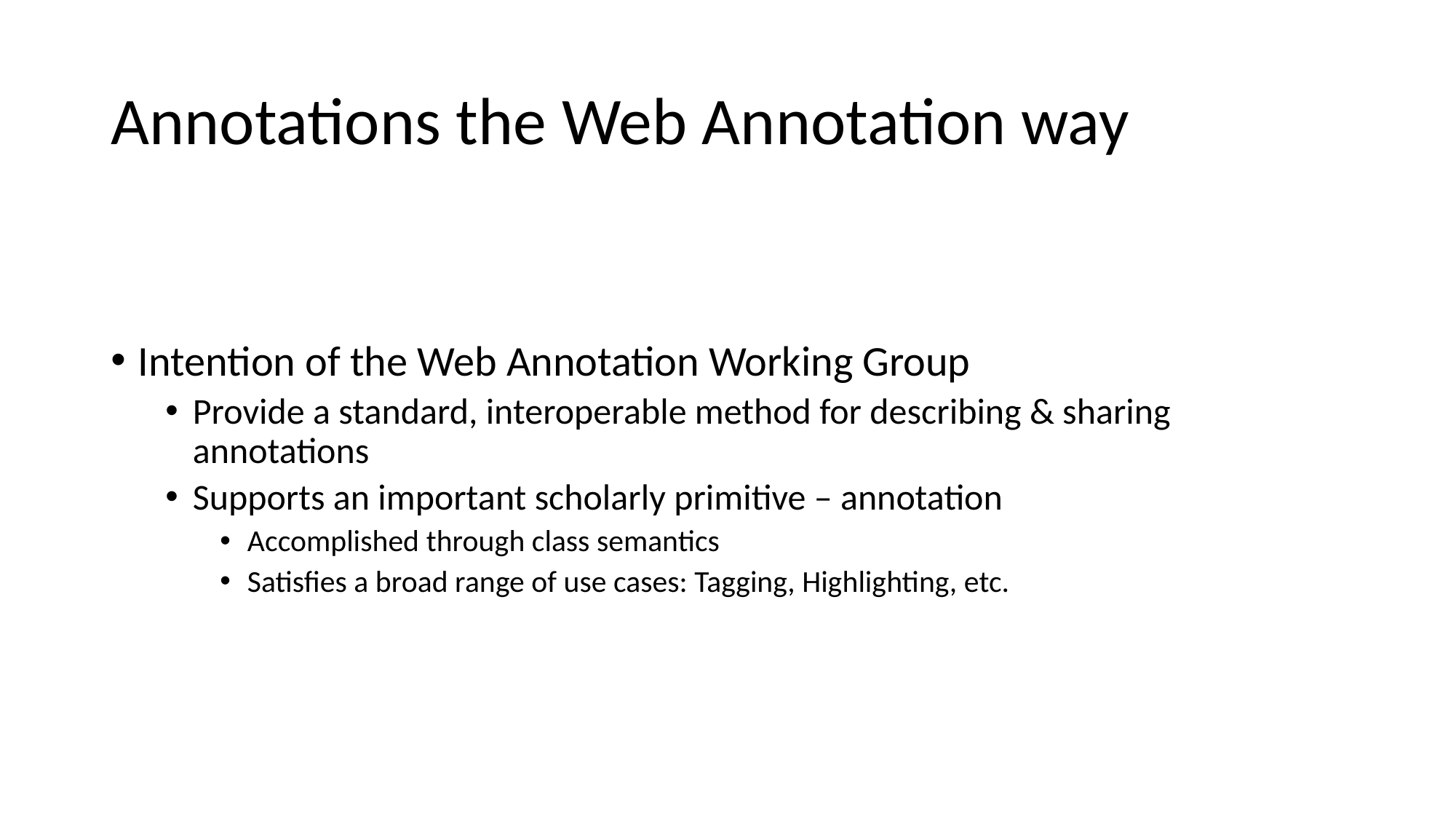

# Annotations the Web Annotation way
Intention of the Web Annotation Working Group
Provide a standard, interoperable method for describing & sharing annotations
Supports an important scholarly primitive – annotation
Accomplished through class semantics
Satisfies a broad range of use cases: Tagging, Highlighting, etc.